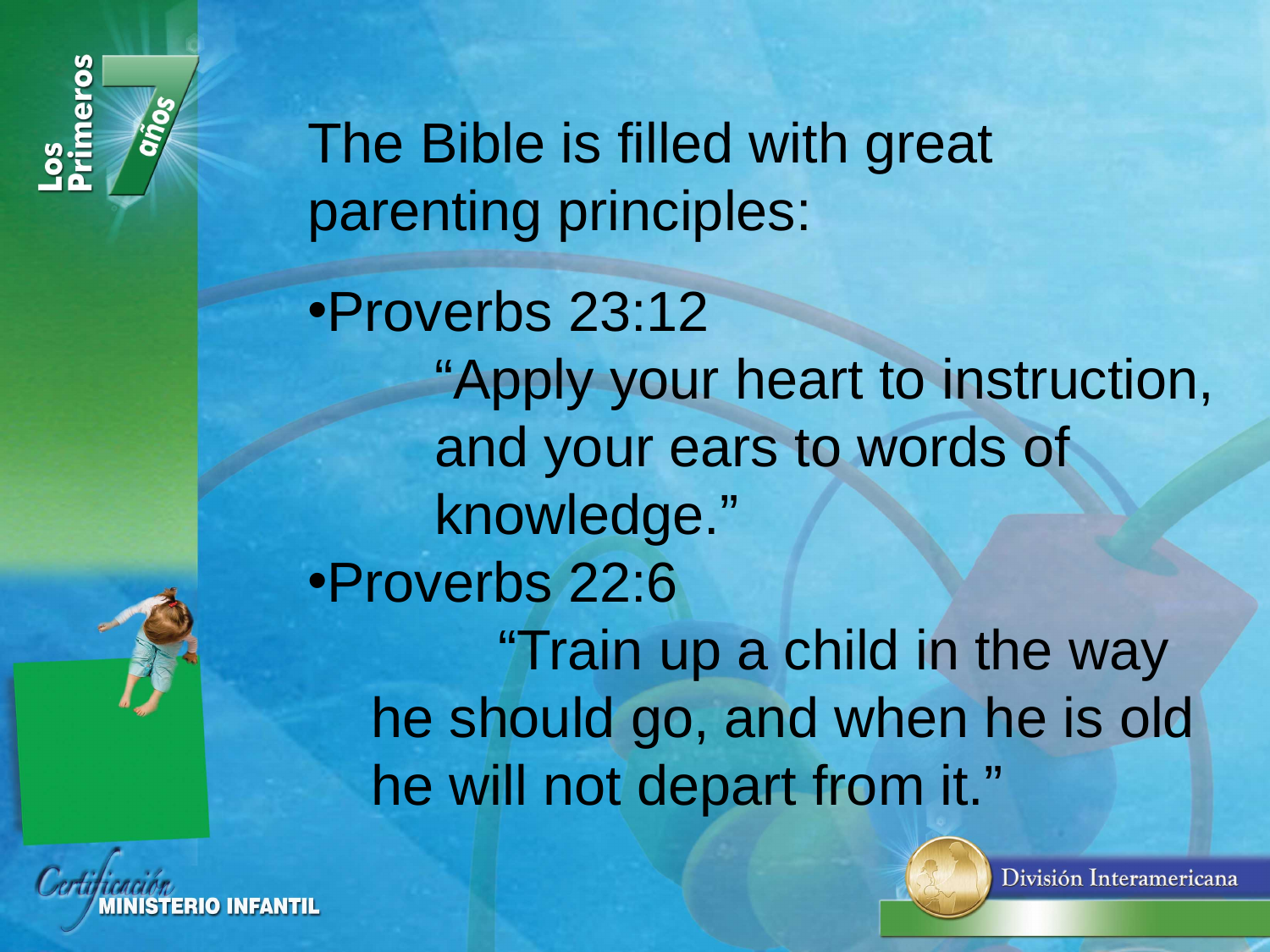

The Bible is filled with great parenting principles:

Proverbs 23:12
“Apply your heart to instruction, and your ears to words of knowledge.”
Proverbs 22:6
	“Train up a child in the way he should go, and when he is old he will not depart from it.”